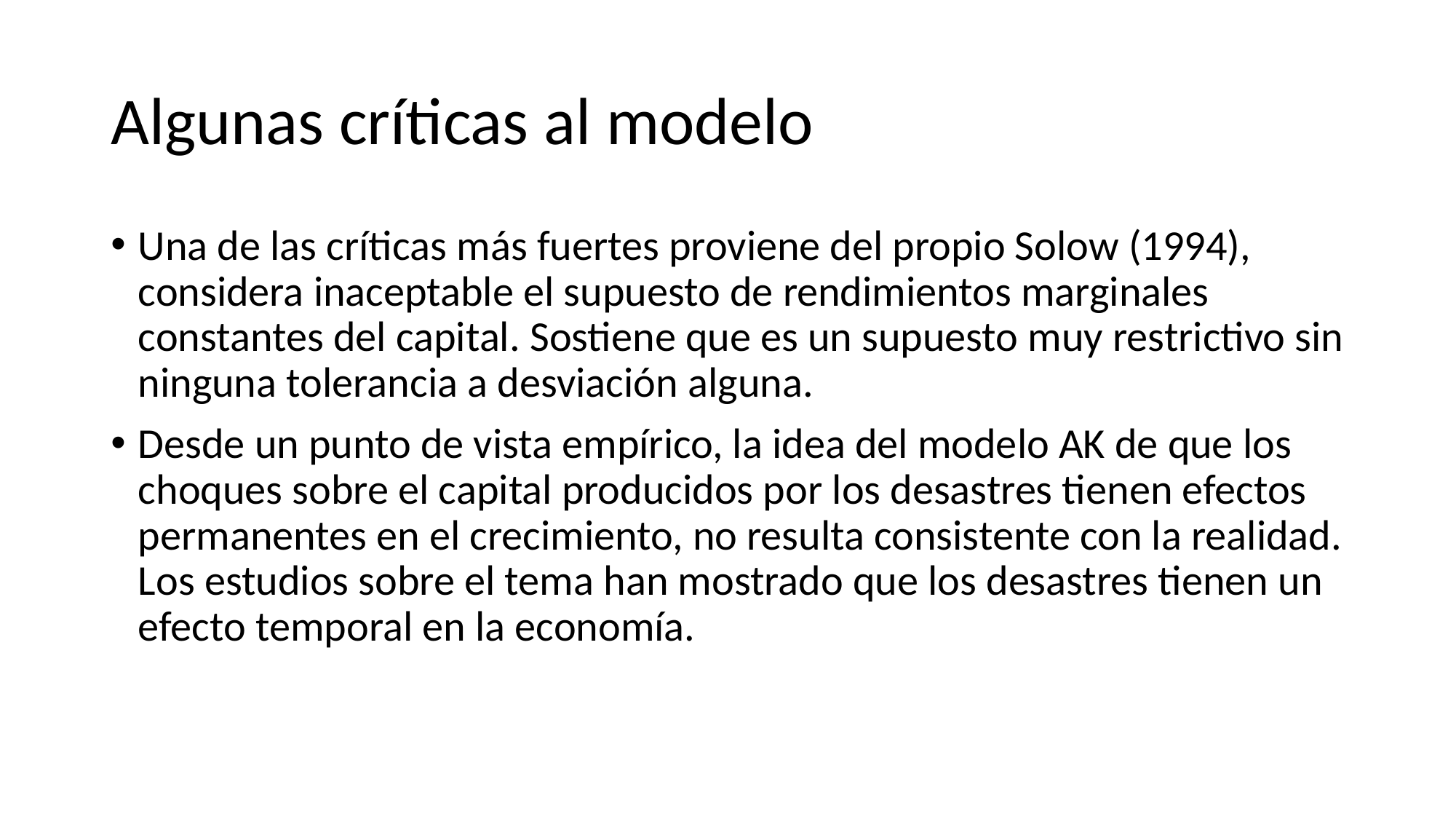

# Algunas críticas al modelo
Una de las críticas más fuertes proviene del propio Solow (1994), considera inaceptable el supuesto de rendimientos marginales constantes del capital. Sostiene que es un supuesto muy restrictivo sin ninguna tolerancia a desviación alguna.
Desde un punto de vista empírico, la idea del modelo AK de que los choques sobre el capital producidos por los desastres tienen efectos permanentes en el crecimiento, no resulta consistente con la realidad. Los estudios sobre el tema han mostrado que los desastres tienen un efecto temporal en la economía.